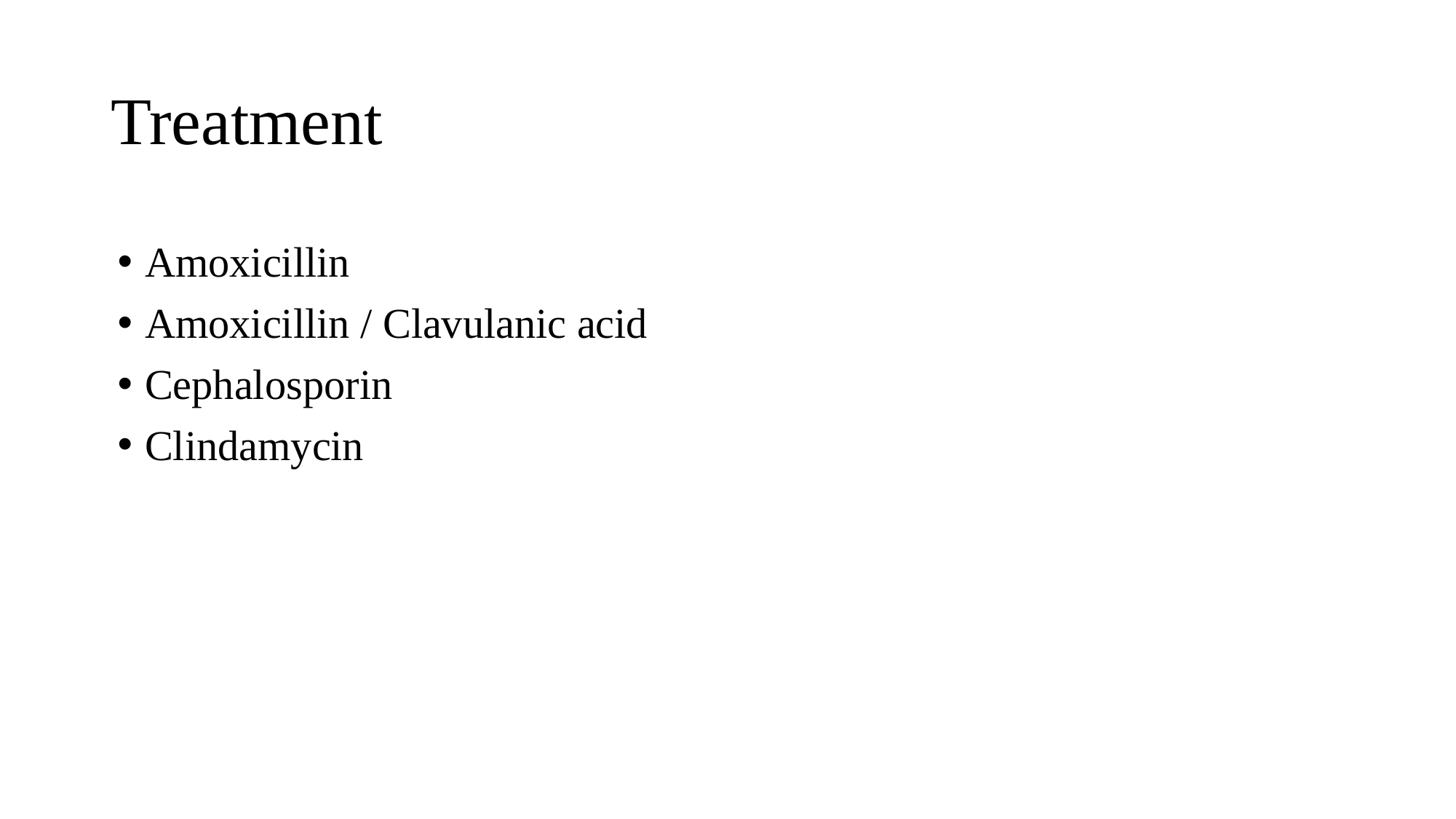

# Treatment

Amoxicillin
Amoxicillin / Clavulanic acid
Cephalosporin
Clindamycin